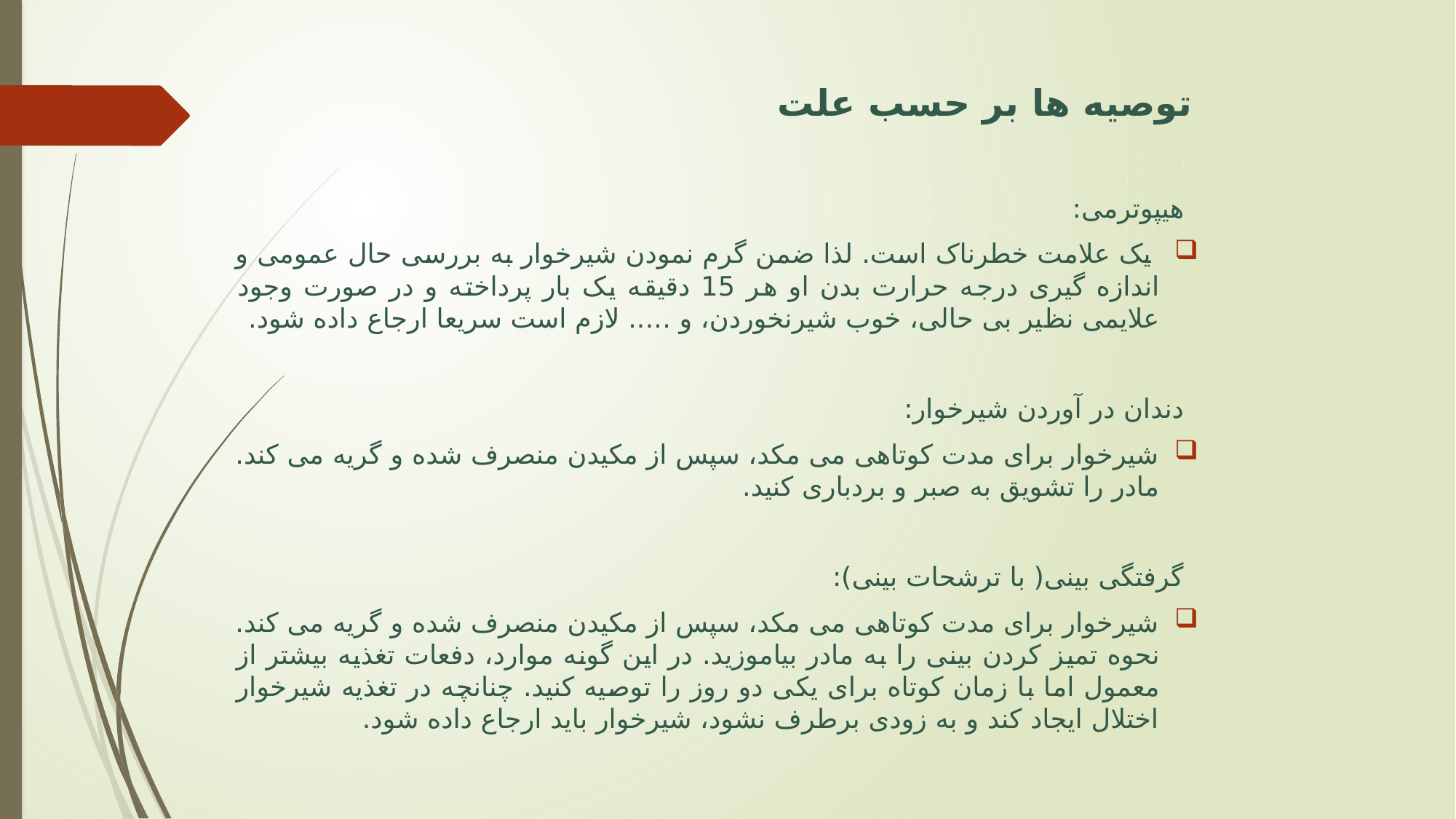

# توصیه ها بر حسب علت
هیپوترمی:
 یک علامت خطرناک است. لذا ضمن گرم نمودن شیرخوار به بررسی حال عمومی و اندازه گیری درجه حرارت بدن او هر 15 دقیقه یک بار پرداخته و در صورت وجود علایمی نظیر بی حالی، خوب شیرنخوردن، و ..... لازم است سریعا ارجاع داده شود.

دندان در آوردن شیرخوار:
شیرخوار برای مدت کوتاهی می مکد، سپس از مکیدن منصرف شده و گریه می کند. مادر را تشویق به صبر و بردباری کنید.

گرفتگی بینی( با ترشحات بینی):
شیرخوار برای مدت کوتاهی می مکد، سپس از مکیدن منصرف شده و گریه می کند. نحوه تمیز کردن بینی را به مادر بیاموزید. در این گونه موارد، دفعات تغذیه بیشتر از معمول اما با زمان کوتاه برای یکی دو روز را توصیه کنید. چنانچه در تغذیه شیرخوار اختلال ایجاد کند و به زودی برطرف نشود، شیرخوار باید ارجاع داده شود.